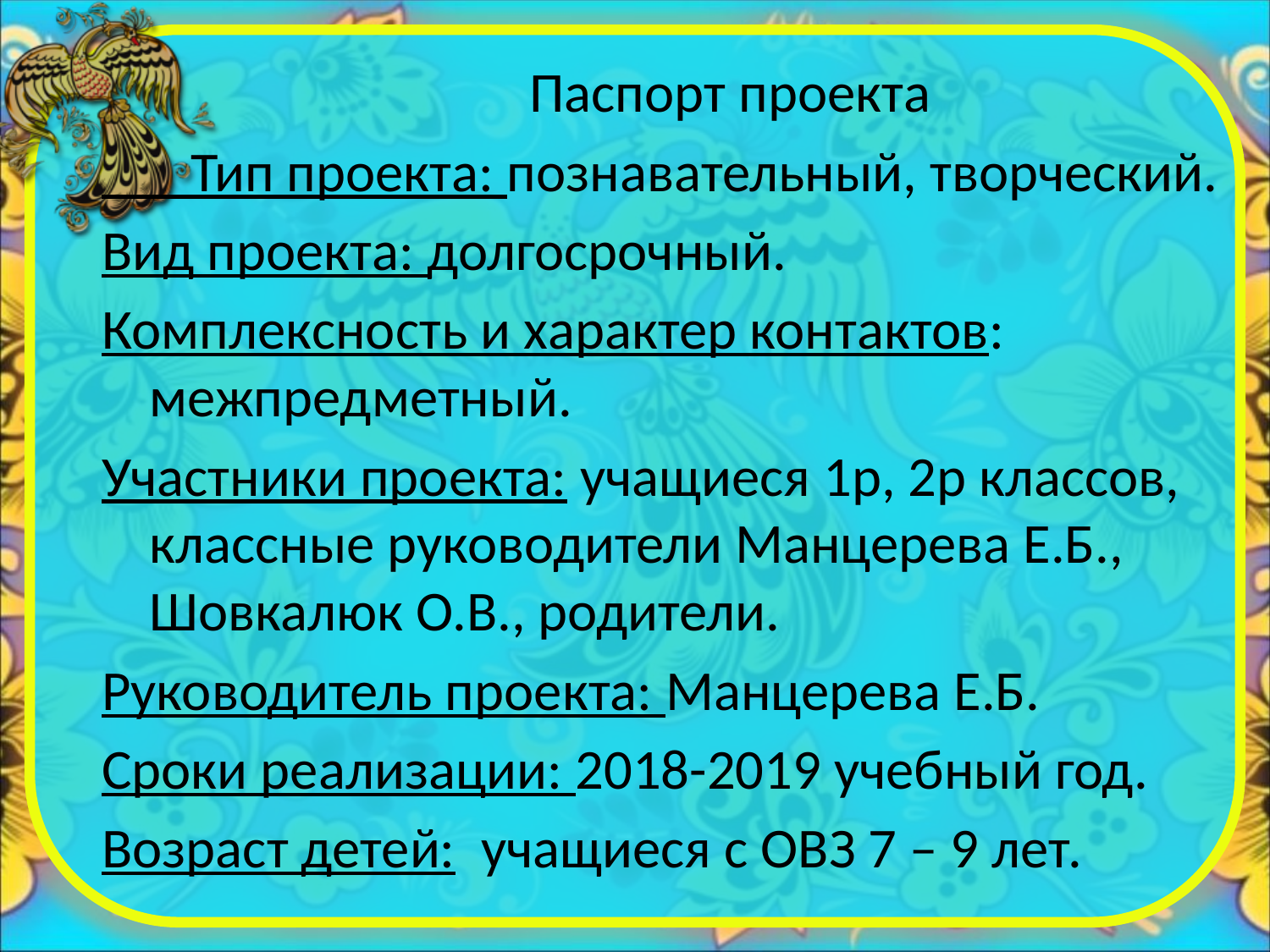

Паспорт проекта
       Тип проекта: познавательный, творческий.
Вид проекта: долгосрочный.
Комплексность и характер контактов: межпредметный.
Участники проекта: учащиеся 1р, 2р классов, классные руководители Манцерева Е.Б., Шовкалюк О.В., родители.
Руководитель проекта: Манцерева Е.Б.
Сроки реализации: 2018-2019 учебный год.
Возраст детей:  учащиеся с ОВЗ 7 – 9 лет.